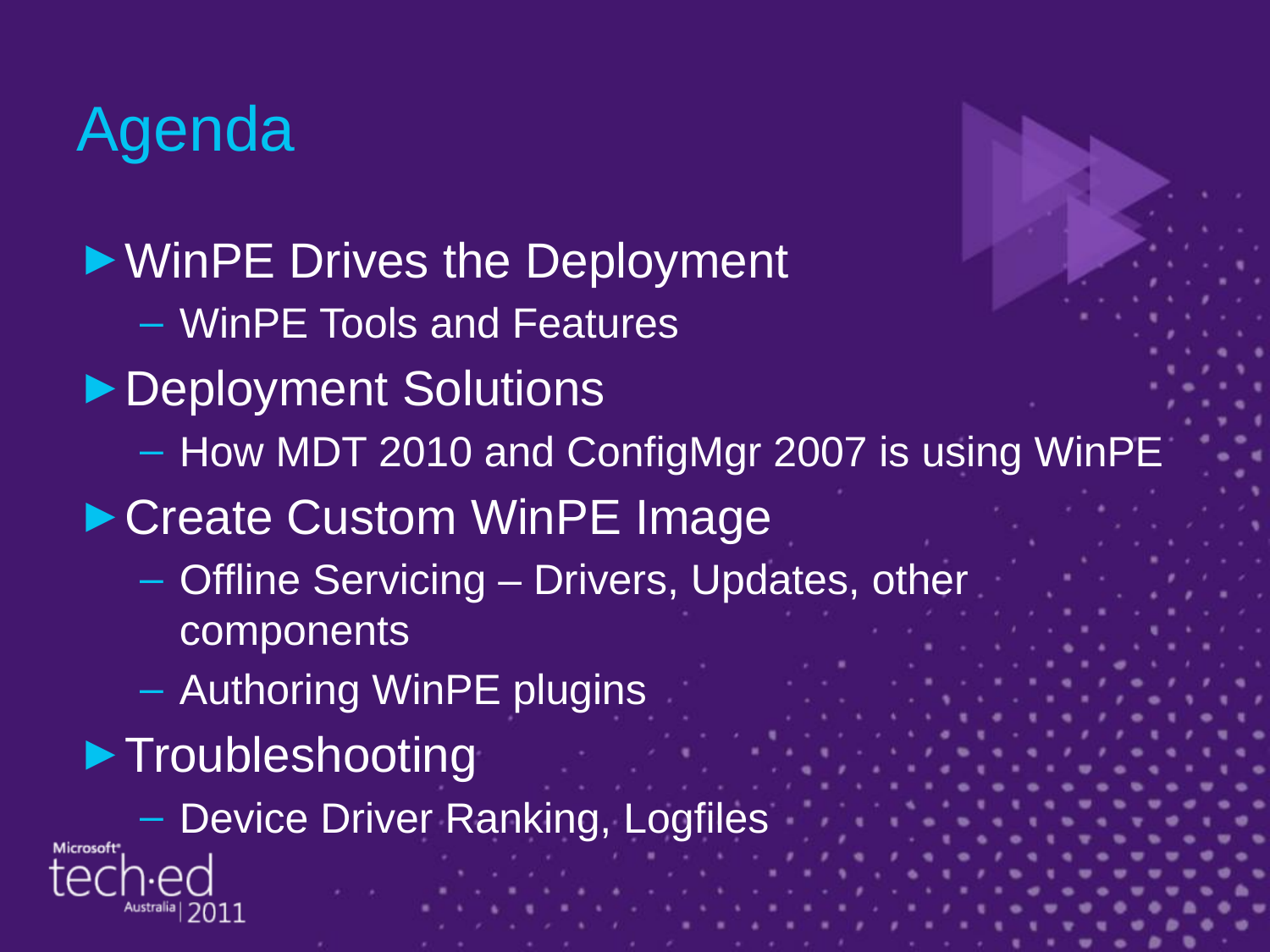

# Agenda
WinPE Drives the Deployment
WinPE Tools and Features
Deployment Solutions
How MDT 2010 and ConfigMgr 2007 is using WinPE
Create Custom WinPE Image
Offline Servicing – Drivers, Updates, other components
Authoring WinPE plugins
Troubleshooting
Device Driver Ranking, Logfiles